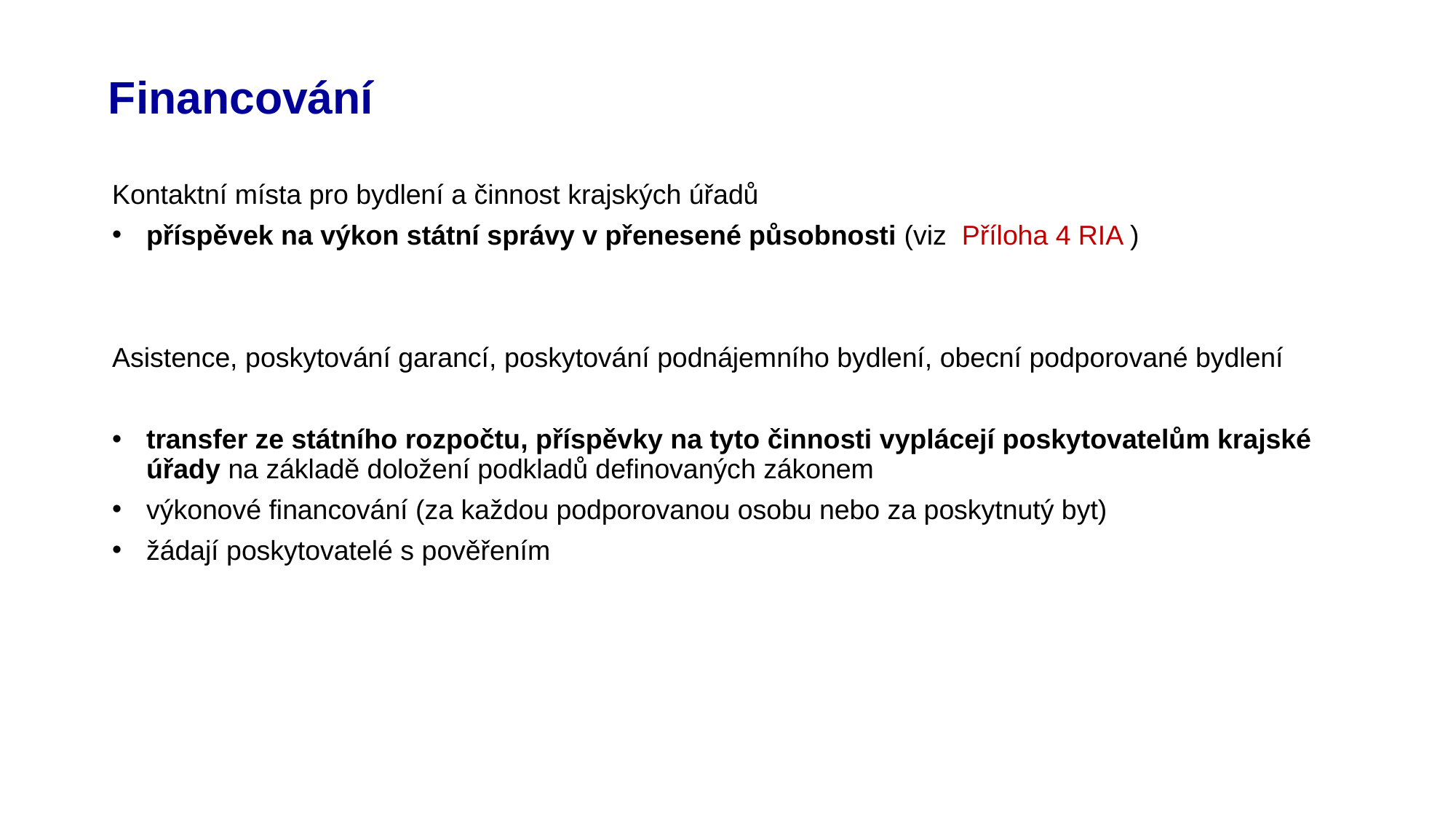

# Financování

Kontaktní místa pro bydlení a činnost krajských úřadů
příspěvek na výkon státní správy v přenesené působnosti (viz  Příloha 4 RIA )

Asistence, poskytování garancí, poskytování podnájemního bydlení, obecní podporované bydlení

transfer ze státního rozpočtu, příspěvky na tyto činnosti vyplácejí poskytovatelům krajské úřady na základě doložení podkladů definovaných zákonem
výkonové financování (za každou podporovanou osobu nebo za poskytnutý byt)
žádají poskytovatelé s pověřením